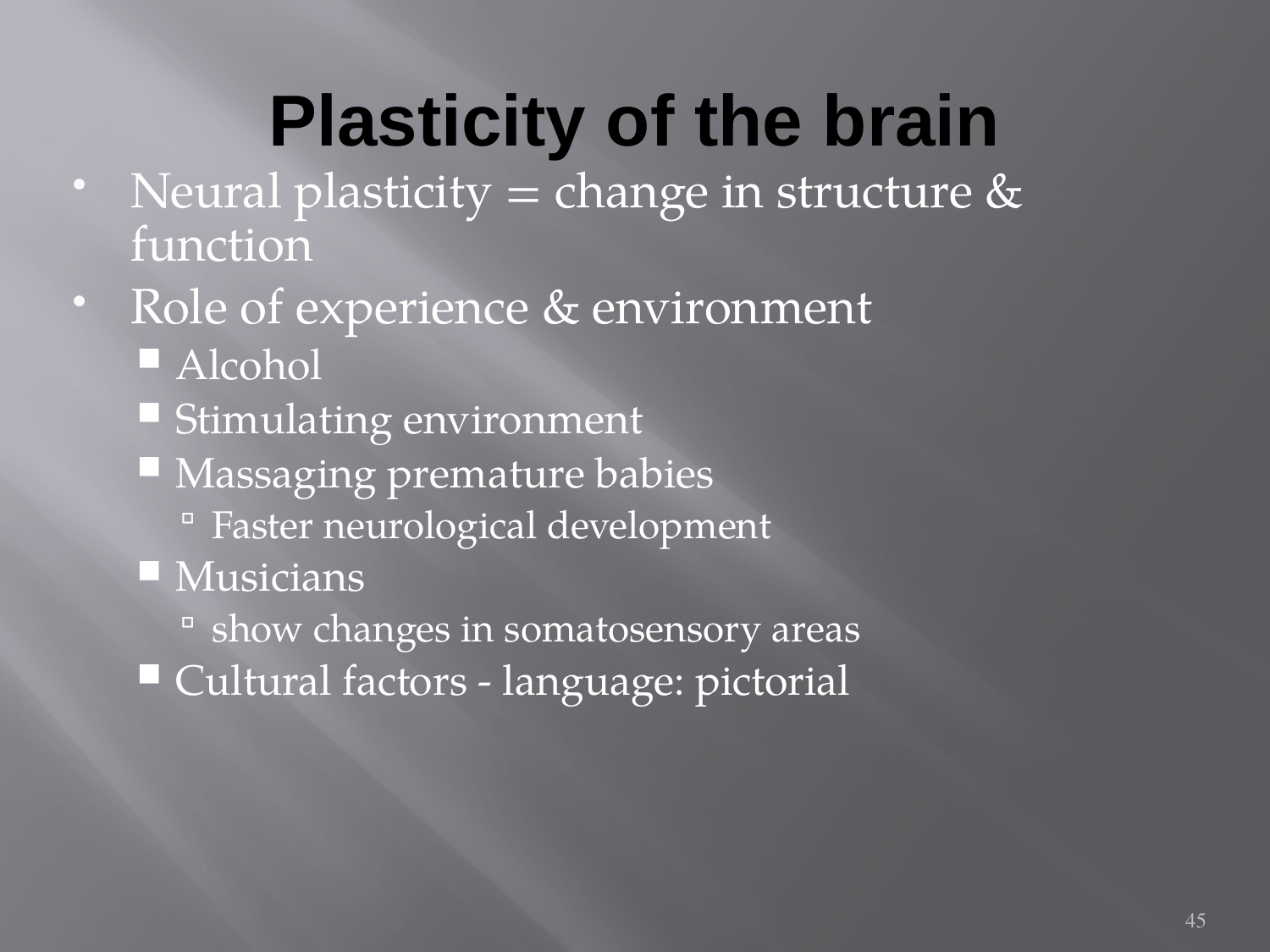

# Plasticity of the brain
Neural plasticity = change in structure & function
Role of experience & environment
Alcohol
Stimulating environment
Massaging premature babies
Faster neurological development
Musicians
show changes in somatosensory areas
Cultural factors - language: pictorial

45